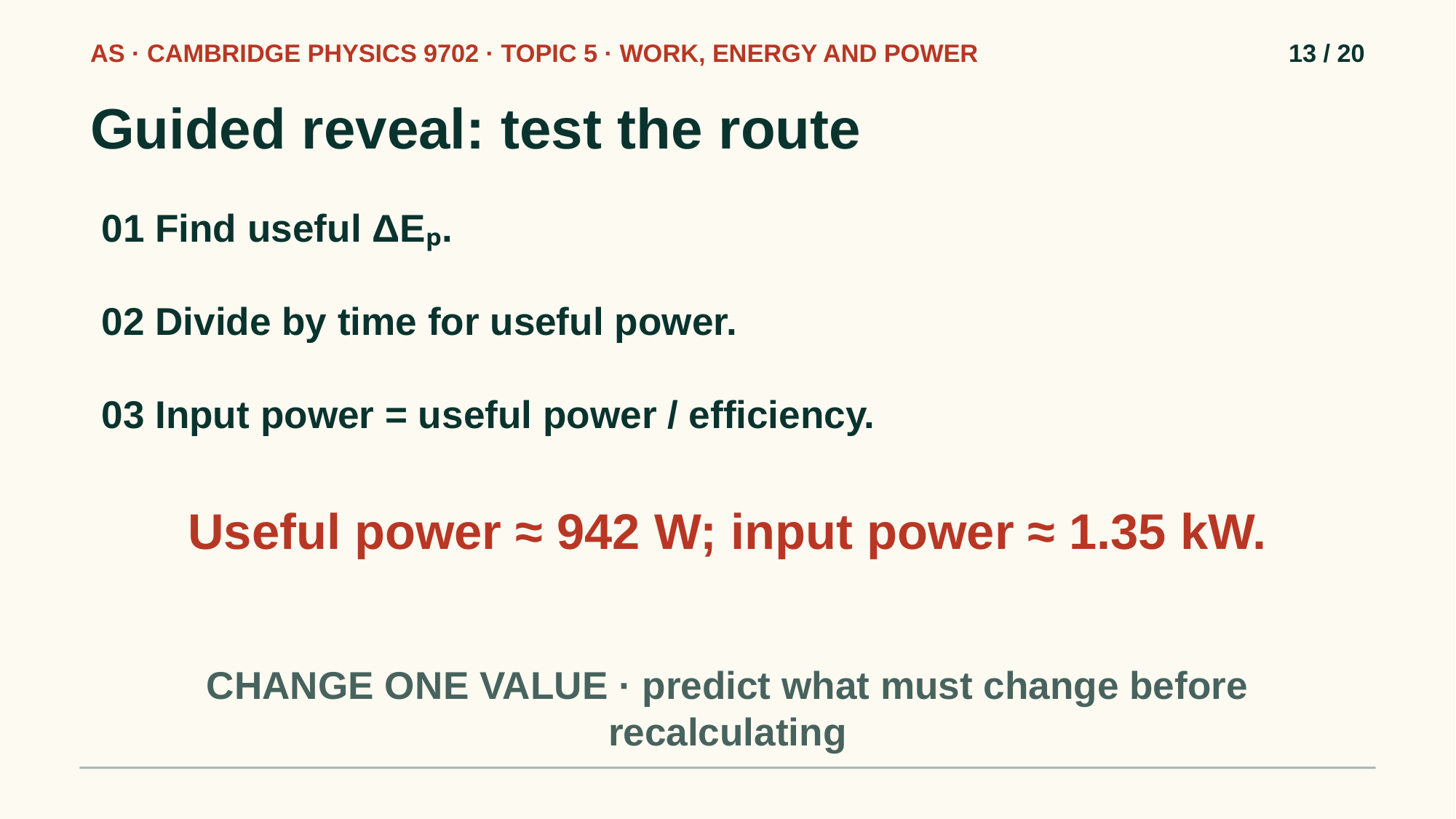

AS · CAMBRIDGE PHYSICS 9702 · TOPIC 5 · WORK, ENERGY AND POWER
13 / 20
Guided reveal: test the route
01 Find useful ΔEₚ.
02 Divide by time for useful power.
03 Input power = useful power / efficiency.
Useful power ≈ 942 W; input power ≈ 1.35 kW.
CHANGE ONE VALUE · predict what must change before recalculating